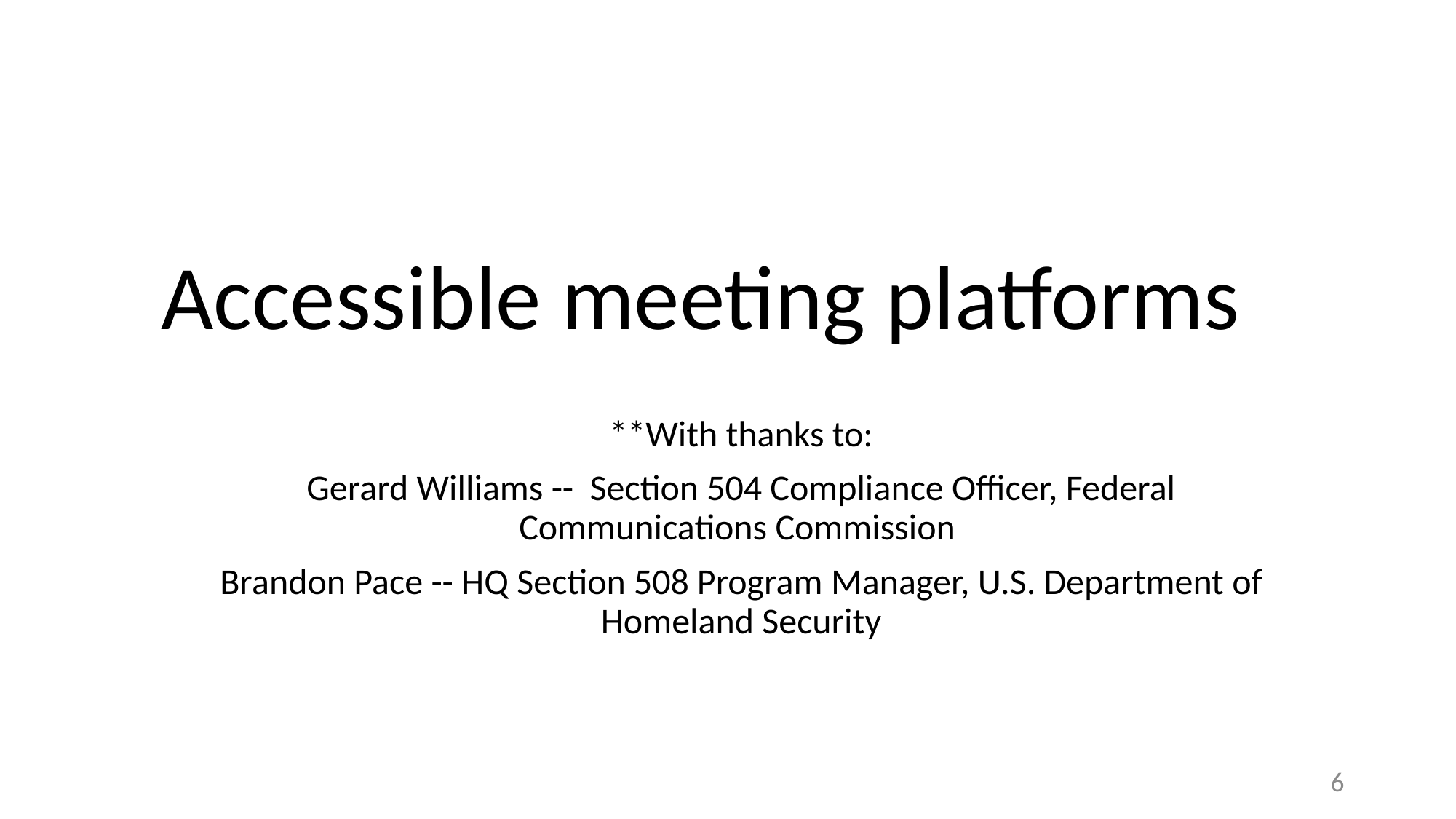

# Accessible meeting platforms
**With thanks to:
Gerard Williams --  Section 504 Compliance Officer, Federal Communications Commission
Brandon Pace -- HQ Section 508 Program Manager, U.S. Department of Homeland Security
6